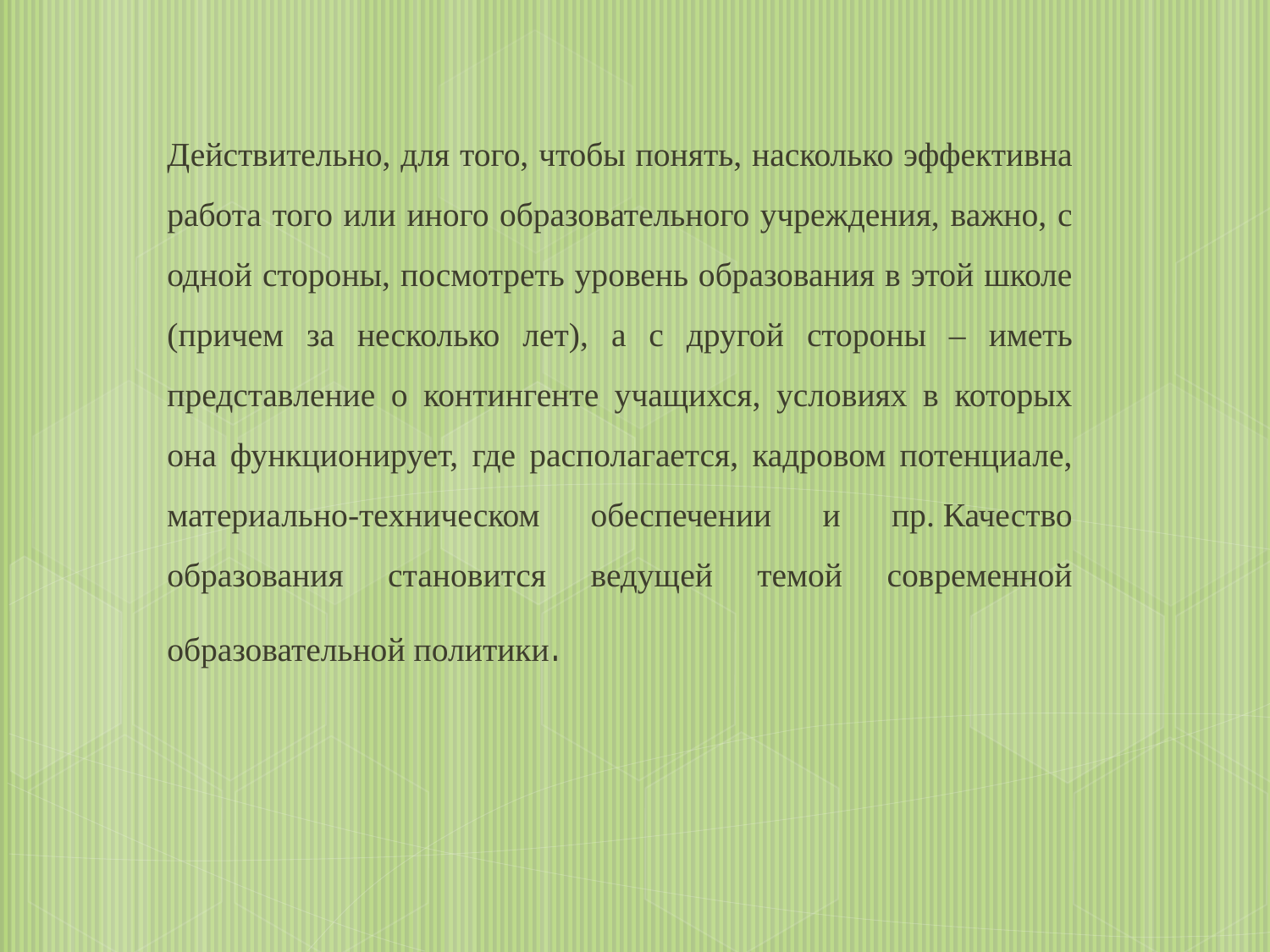

Действительно, для того, чтобы понять, насколько эффективна работа того или иного образовательного учреждения, важно, с одной стороны, посмотреть уровень образования в этой школе (причем за несколько лет), а с другой стороны – иметь представление о контингенте учащихся, условиях в которых она функционирует, где располагается, кадровом потенциале, материально-техническом обеспечении и пр. Качество образования становится ведущей темой современной образовательной политики.